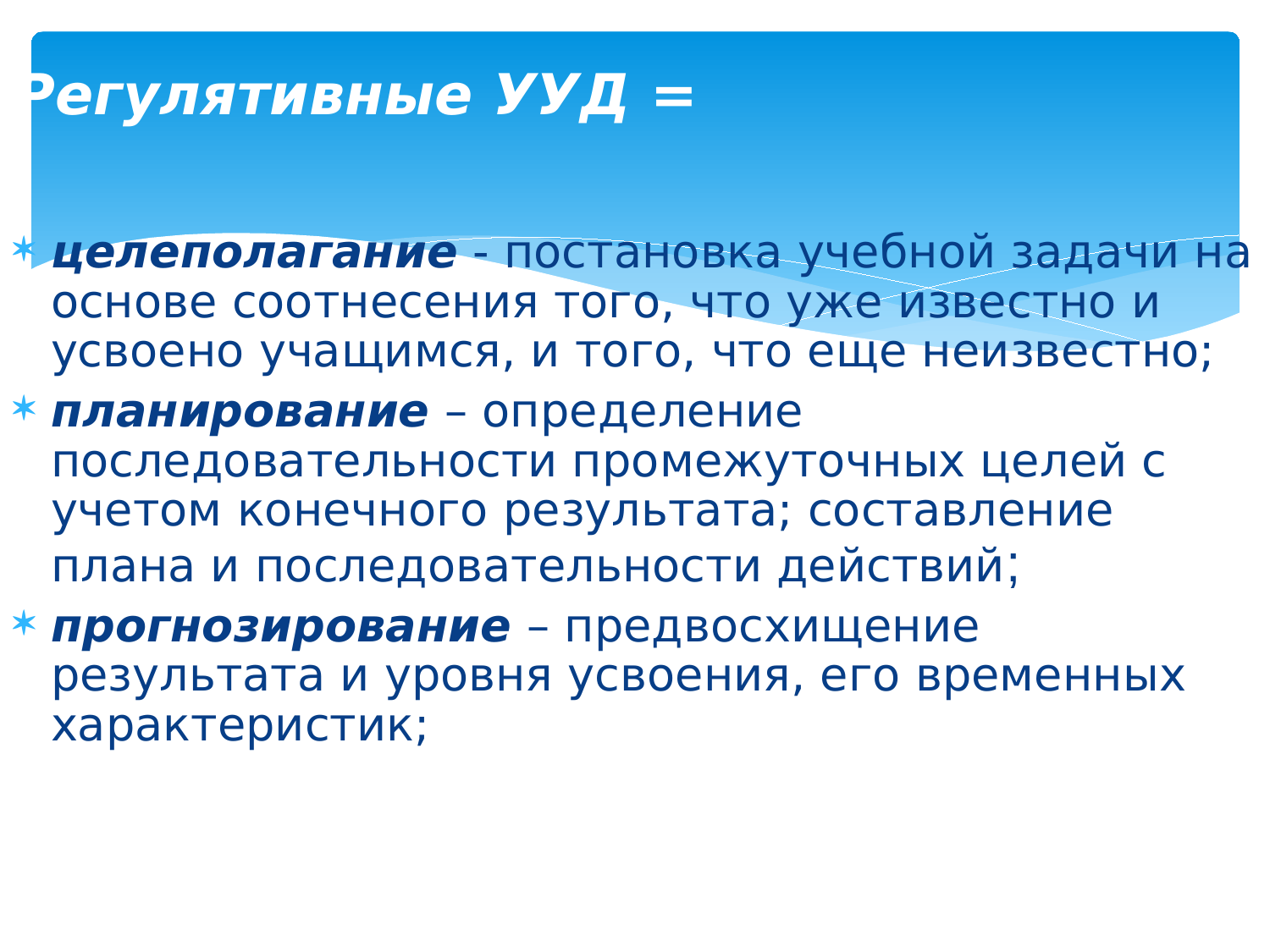

# Регулятивные УУД =
целеполагание - постановка учебной задачи на основе соотнесения того, что уже известно и усвоено учащимся, и того, что еще неизвестно;
планирование – определение последовательности промежуточных целей с учетом конечного результата; составление плана и последовательности действий;
прогнозирование – предвосхищение результата и уровня усвоения, его временных характеристик;